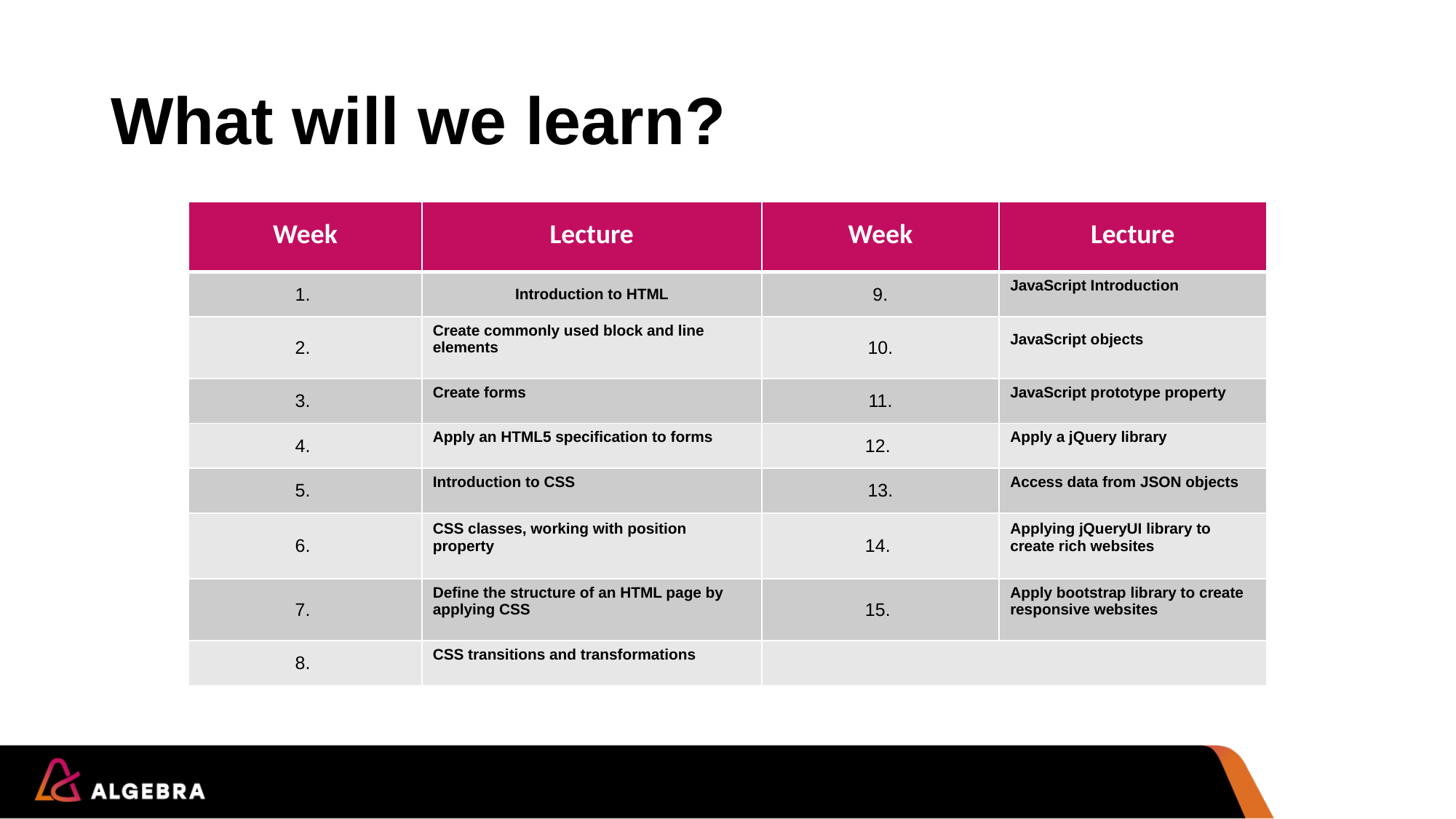

# What will we learn?
| Week | Lecture | Week | Lecture |
| --- | --- | --- | --- |
| 1. | Introduction to HTML | 9. | JavaScript Introduction |
| 2. | Create commonly used block and line elements | 10. | JavaScript objects |
| 3. | Create forms | 11. | JavaScript prototype property |
| 4. | Apply an HTML5 specification to forms | 12. | Apply a jQuery library |
| 5. | Introduction to CSS | 13. | Access data from JSON objects |
| 6. | CSS classes, working with position property | 14. | Applying jQueryUI library to create rich websites |
| 7. | Define the structure of an HTML page by applying CSS | 15. | Apply bootstrap library to create responsive websites |
| 8. | CSS transitions and transformations |  |  |